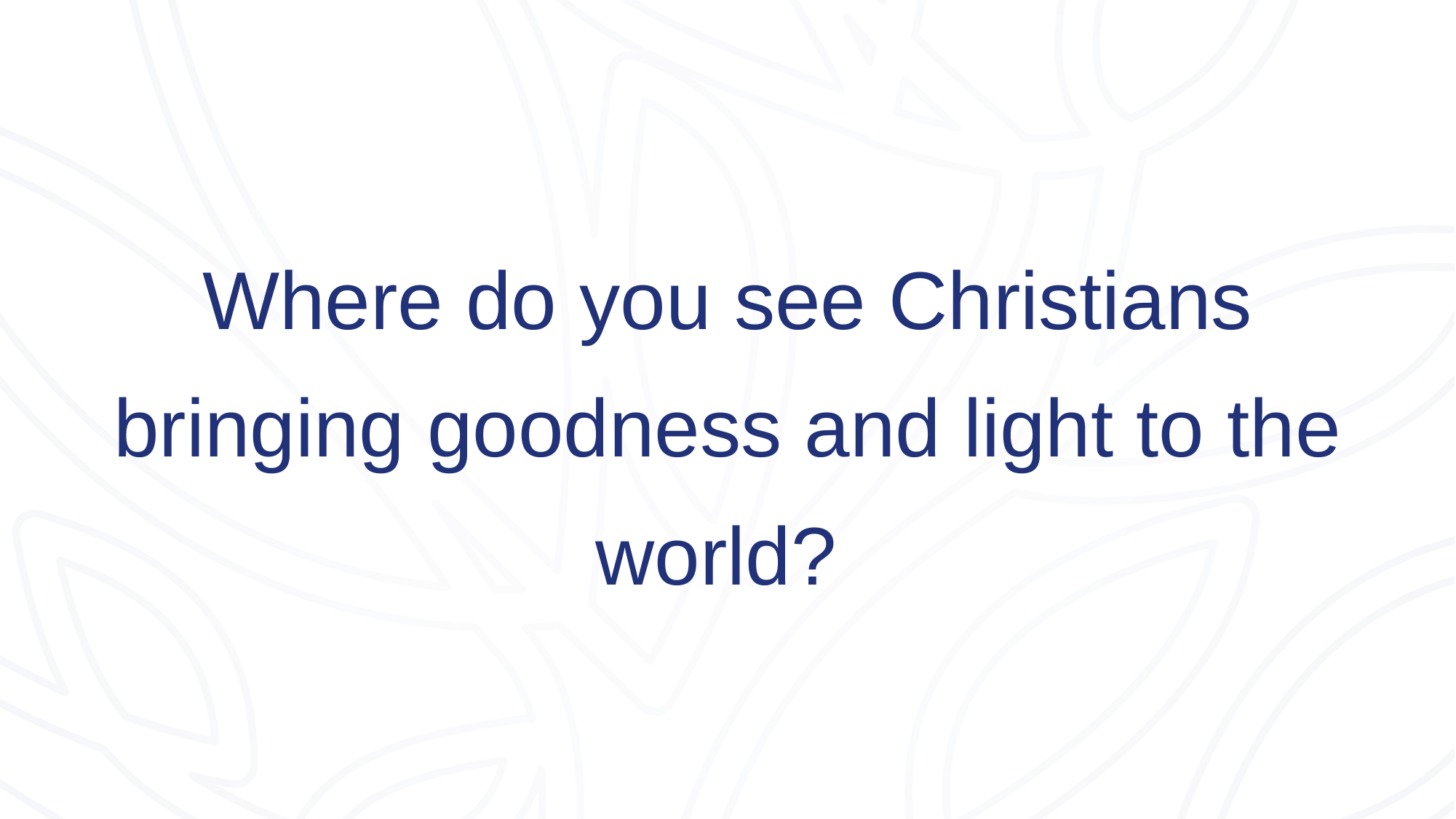

# Where do you see Christians bringing goodness and light to the world?